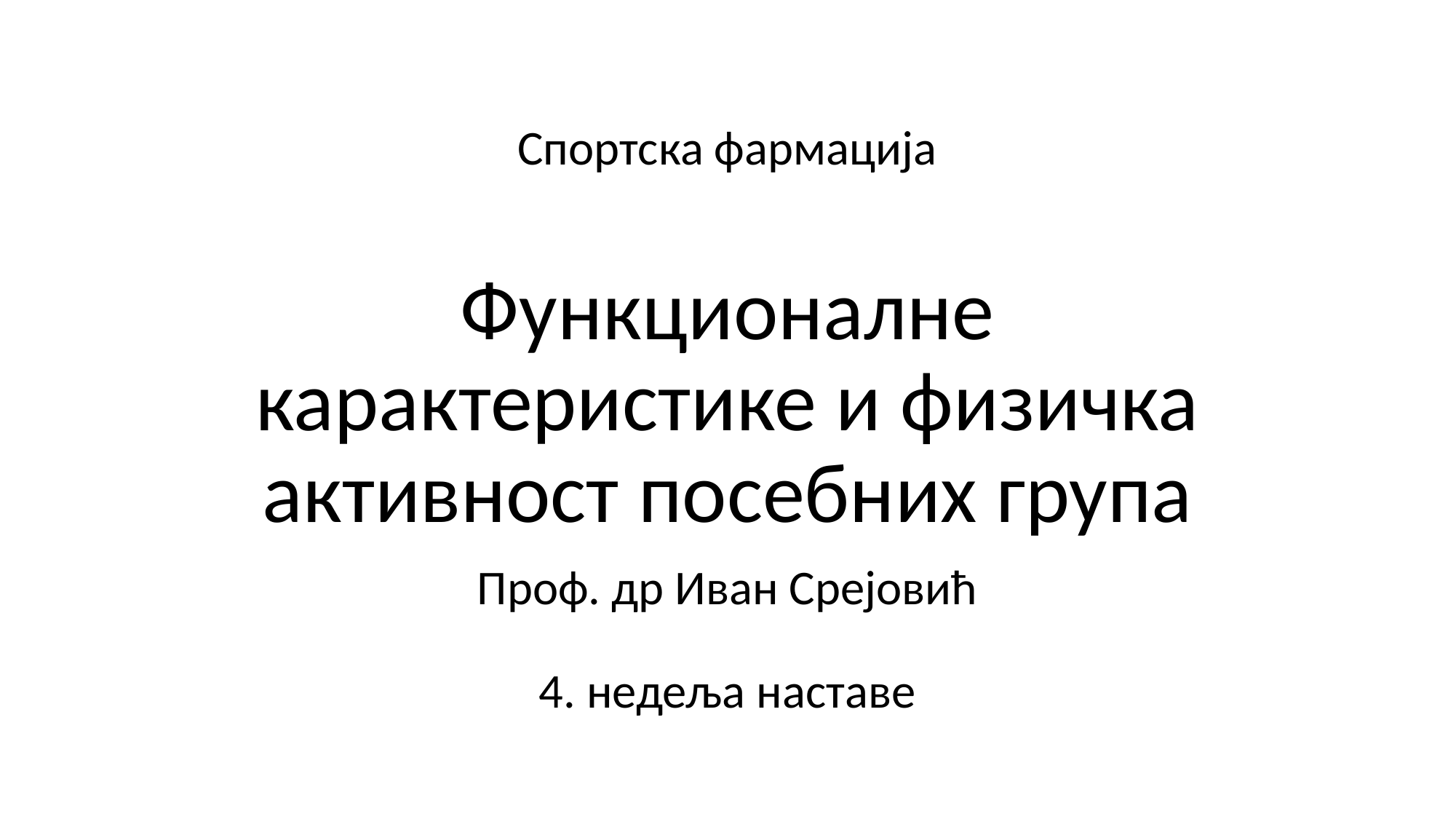

Спортска фармација
# Функционалне карактеристике и физичка активност посебних група
Проф. др Иван Срејовић
4. недеља наставе